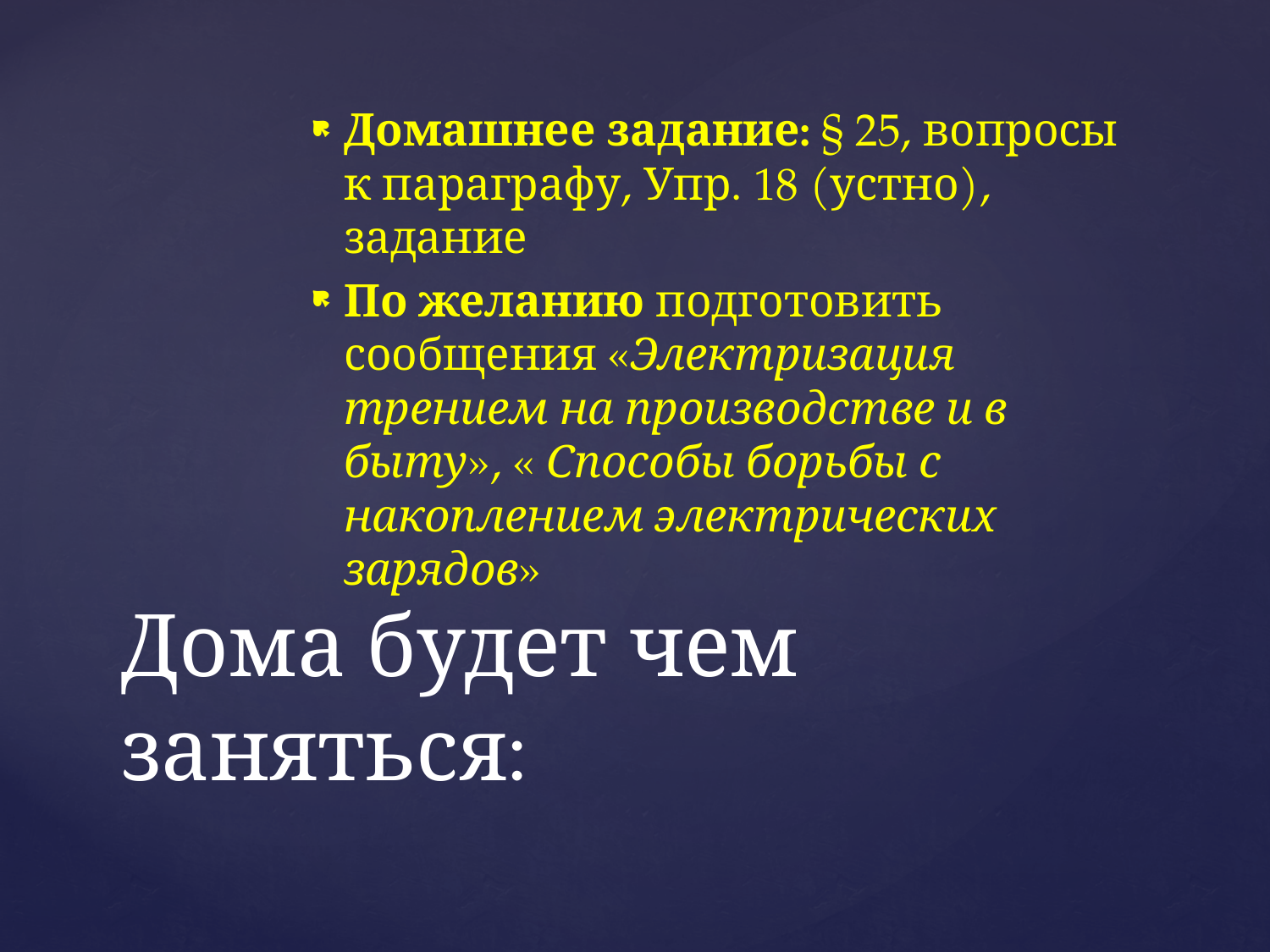

Домашнее задание: § 25, вопросы к параграфу, Упр. 18 (устно), задание
По желанию подготовить сообщения «Электризация трением на производстве и в быту», « Способы борьбы с накоплением электрических зарядов»

# Дома будет чем заняться: